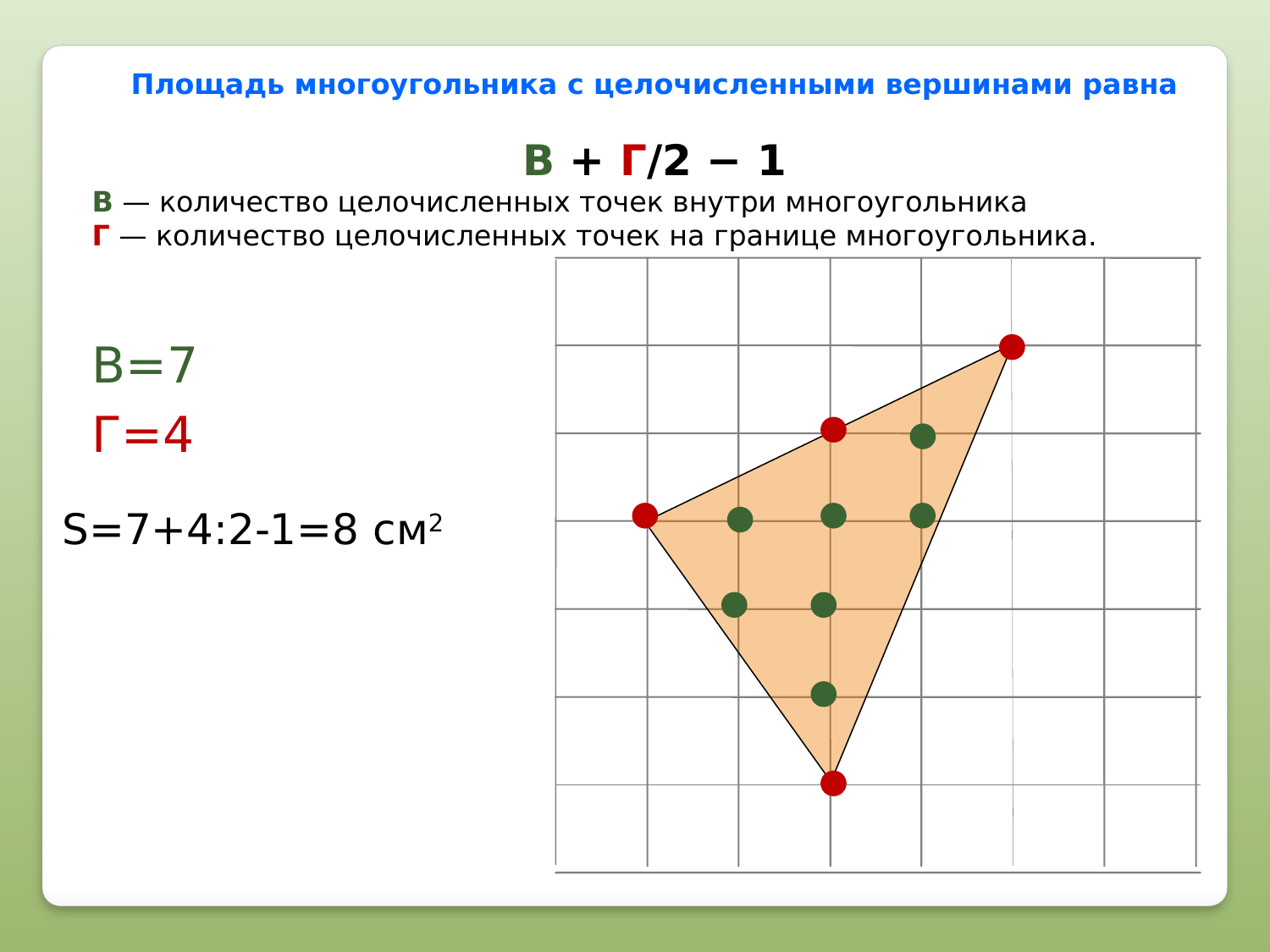

Площадь многоугольника с целочисленными вершинами равна

В + Г/2 − 1
В — количество целочисленных точек внутри многоугольника
Г — количество целочисленных точек на границе многоугольника.

В=7

Г=4

S=7+4:2-1=8 см2